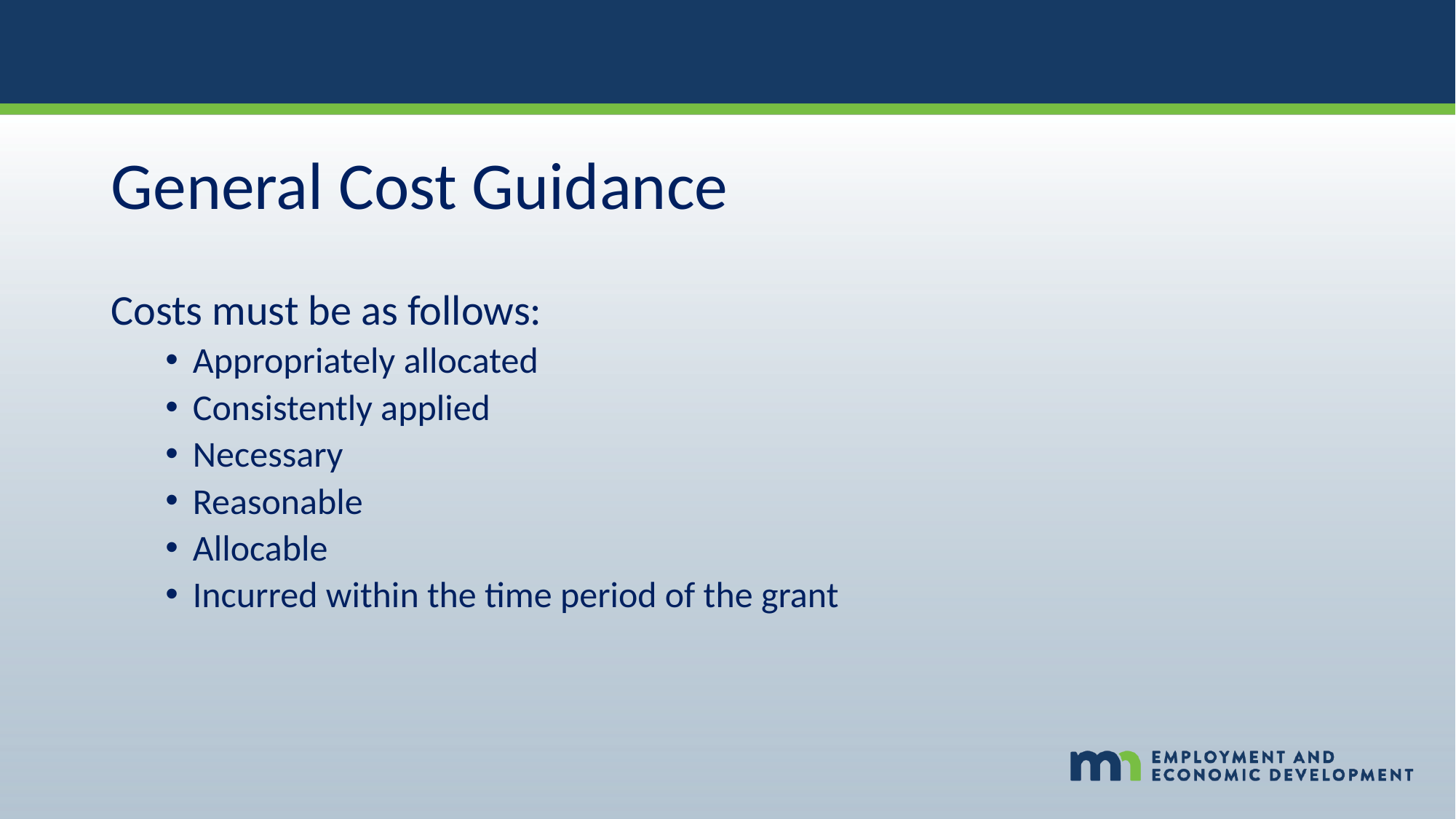

# General Cost Guidance
Costs must be as follows:
Appropriately allocated
Consistently applied
Necessary
Reasonable
Allocable
Incurred within the time period of the grant